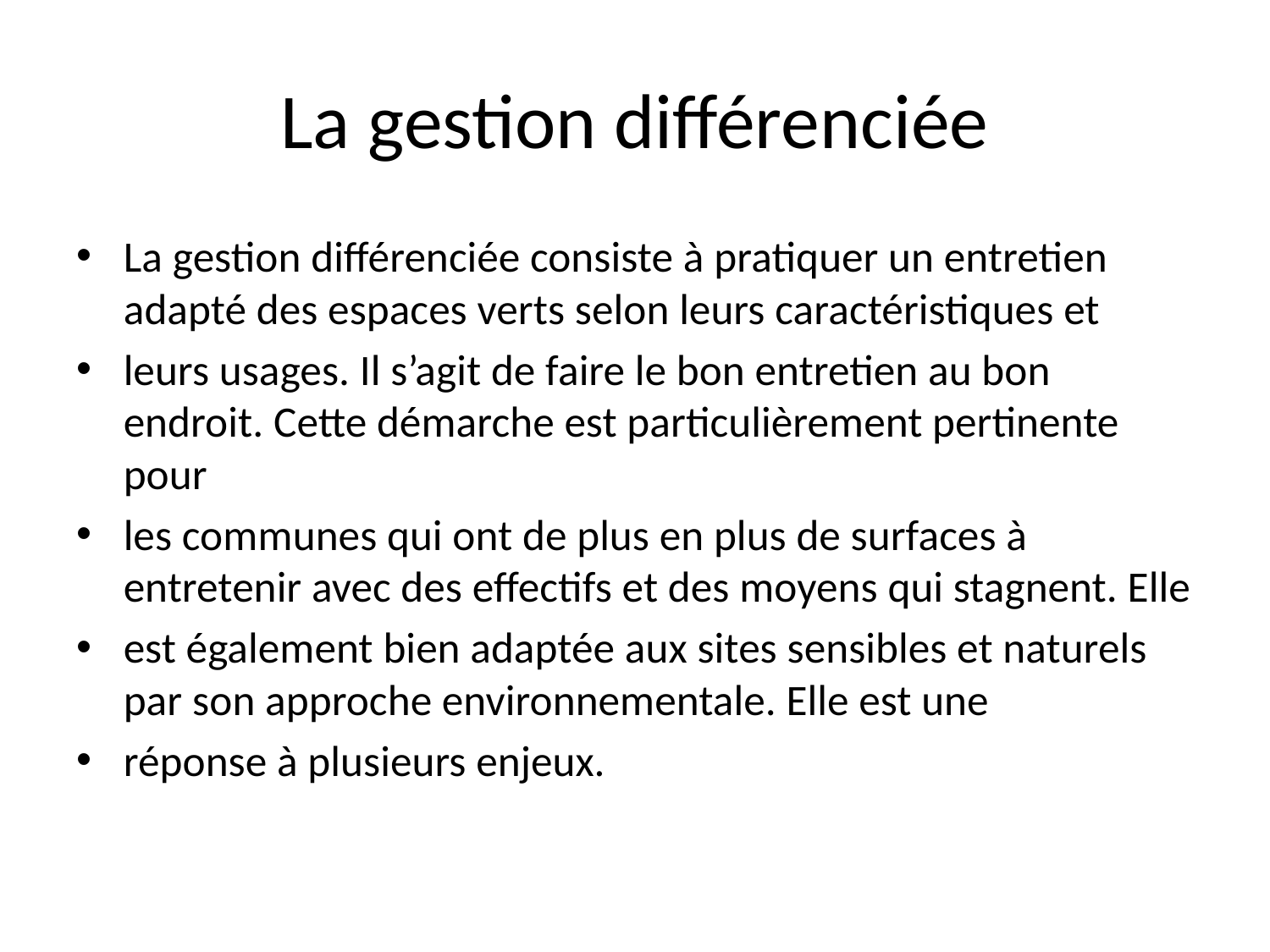

# La gestion différenciée
La gestion différenciée consiste à pratiquer un entretien adapté des espaces verts selon leurs caractéristiques et
leurs usages. Il s’agit de faire le bon entretien au bon endroit. Cette démarche est particulièrement pertinente pour
les communes qui ont de plus en plus de surfaces à entretenir avec des effectifs et des moyens qui stagnent. Elle
est également bien adaptée aux sites sensibles et naturels par son approche environnementale. Elle est une
réponse à plusieurs enjeux.